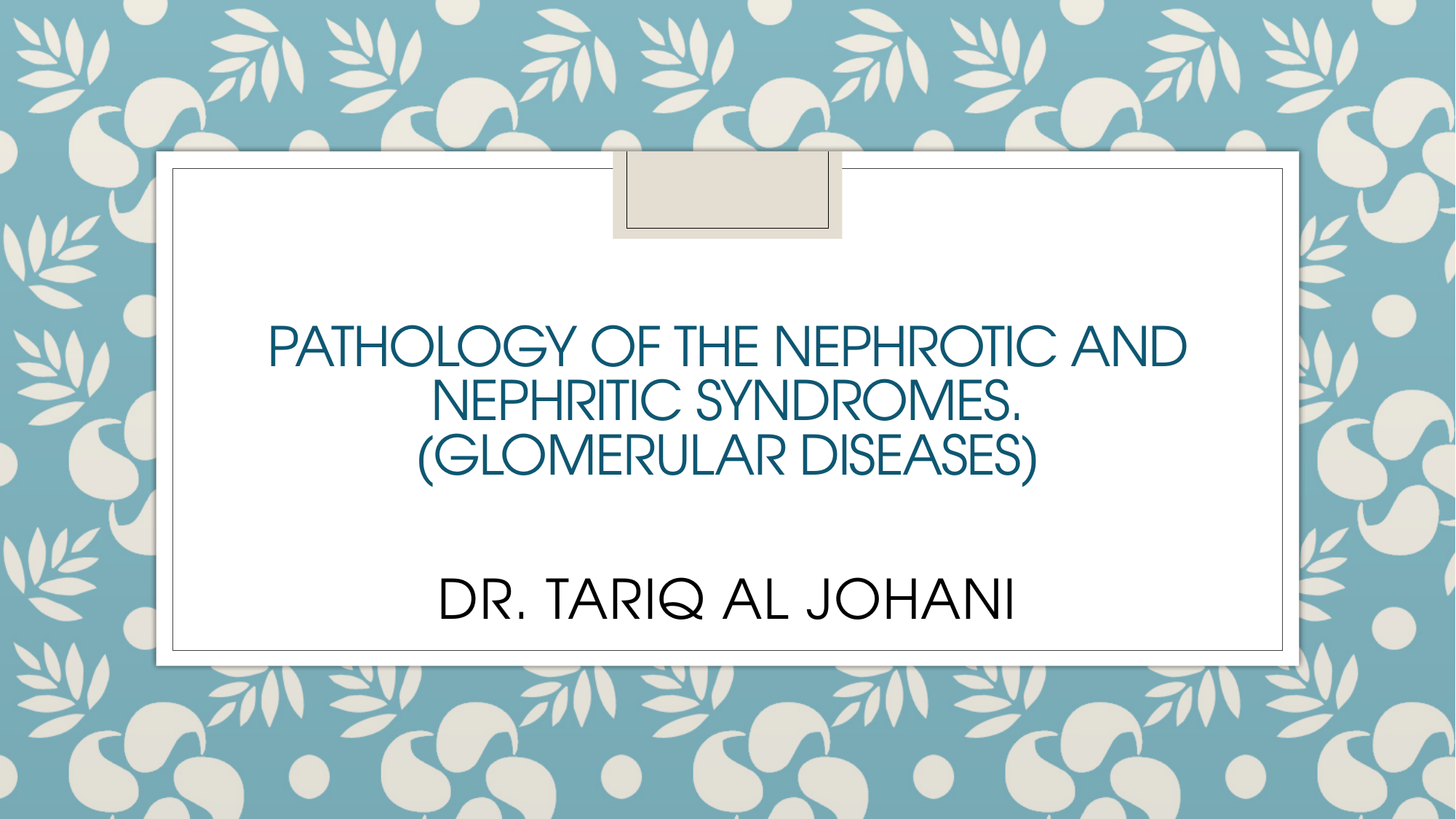

# Pathology of the Nephrotic and Nephritic Syndromes. (glomerular diseases)
DR. TARIQ AL JOHANI